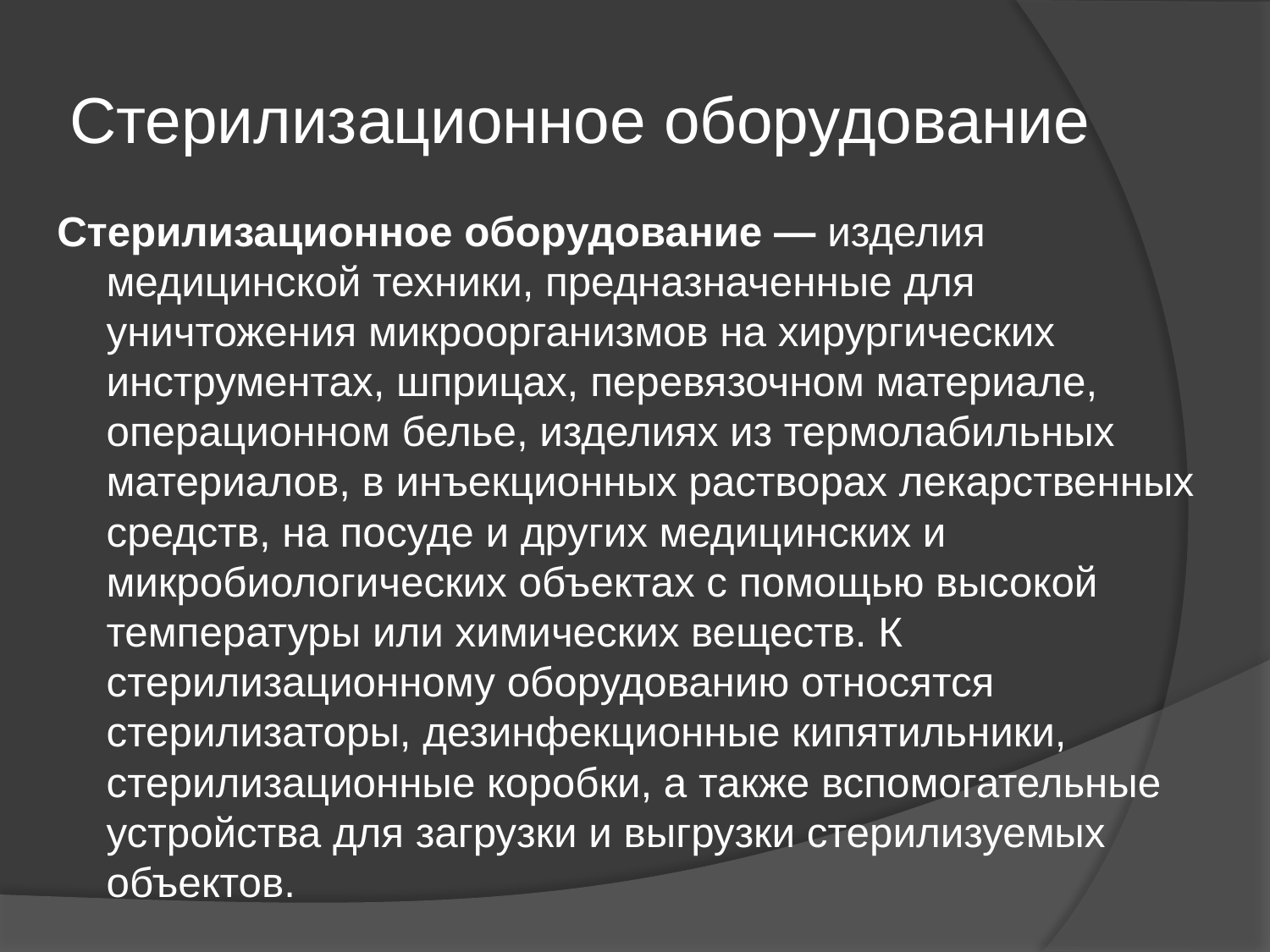

# Стерилизационное оборудование
Стерилизационное оборудование — изделия медицинской техники, предназначенные для уничтожения микроорганизмов на хирургических инструментах, шприцах, перевязочном материале, операционном белье, изделиях из термолабильных материалов, в инъекционных растворах лекарственных средств, на посуде и других медицинских и микробиологических объектах с помощью высокой температуры или химических веществ. К стерилизационному оборудованию относятся стерилизаторы, дезинфекционные кипятильники, стерилизационные коробки, а также вспомогательные устройства для загрузки и выгрузки стерилизуемых объектов.